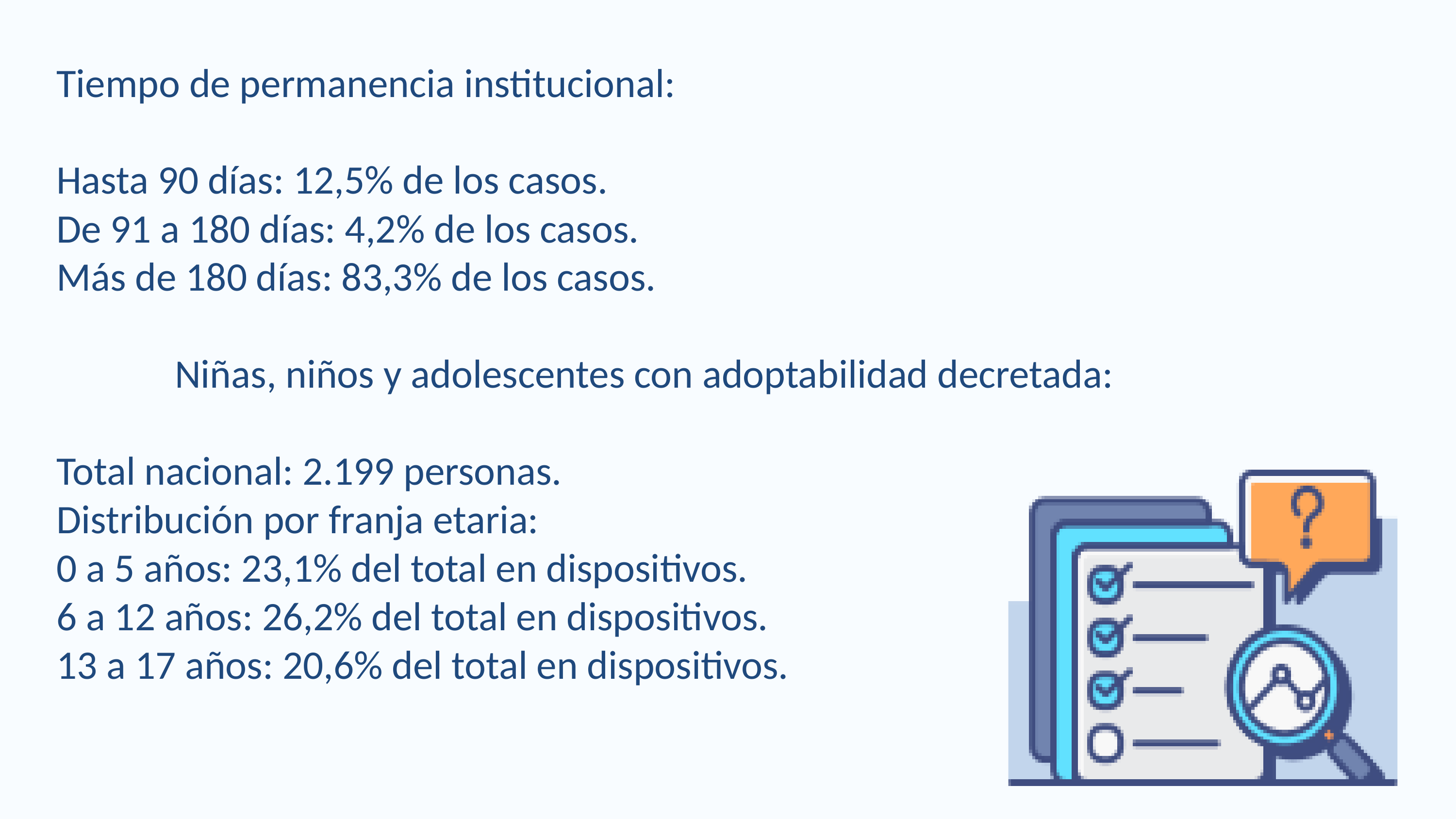

Tiempo de permanencia institucional:

Hasta 90 días: 12,5% de los casos.
De 91 a 180 días: 4,2% de los casos.
Más de 180 días: 83,3% de los casos.

             Niñas, niños y adolescentes con adoptabilidad decretada:

Total nacional: 2.199 personas.
Distribución por franja etaria:
0 a 5 años: 23,1% del total en dispositivos.
6 a 12 años: 26,2% del total en dispositivos.
13 a 17 años: 20,6% del total en dispositivos.